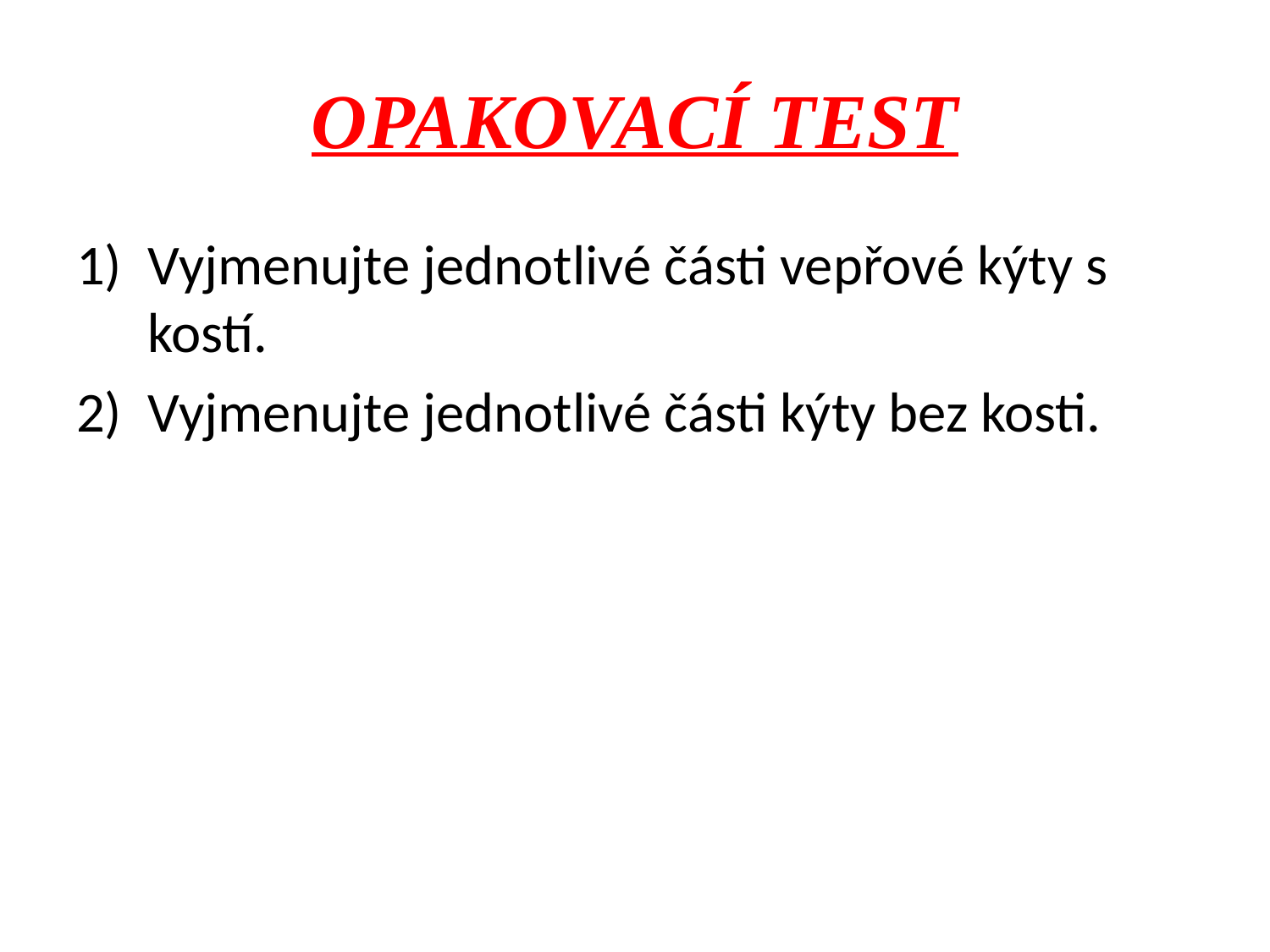

# OPAKOVACÍ TEST
Vyjmenujte jednotlivé části vepřové kýty s kostí.
Vyjmenujte jednotlivé části kýty bez kosti.